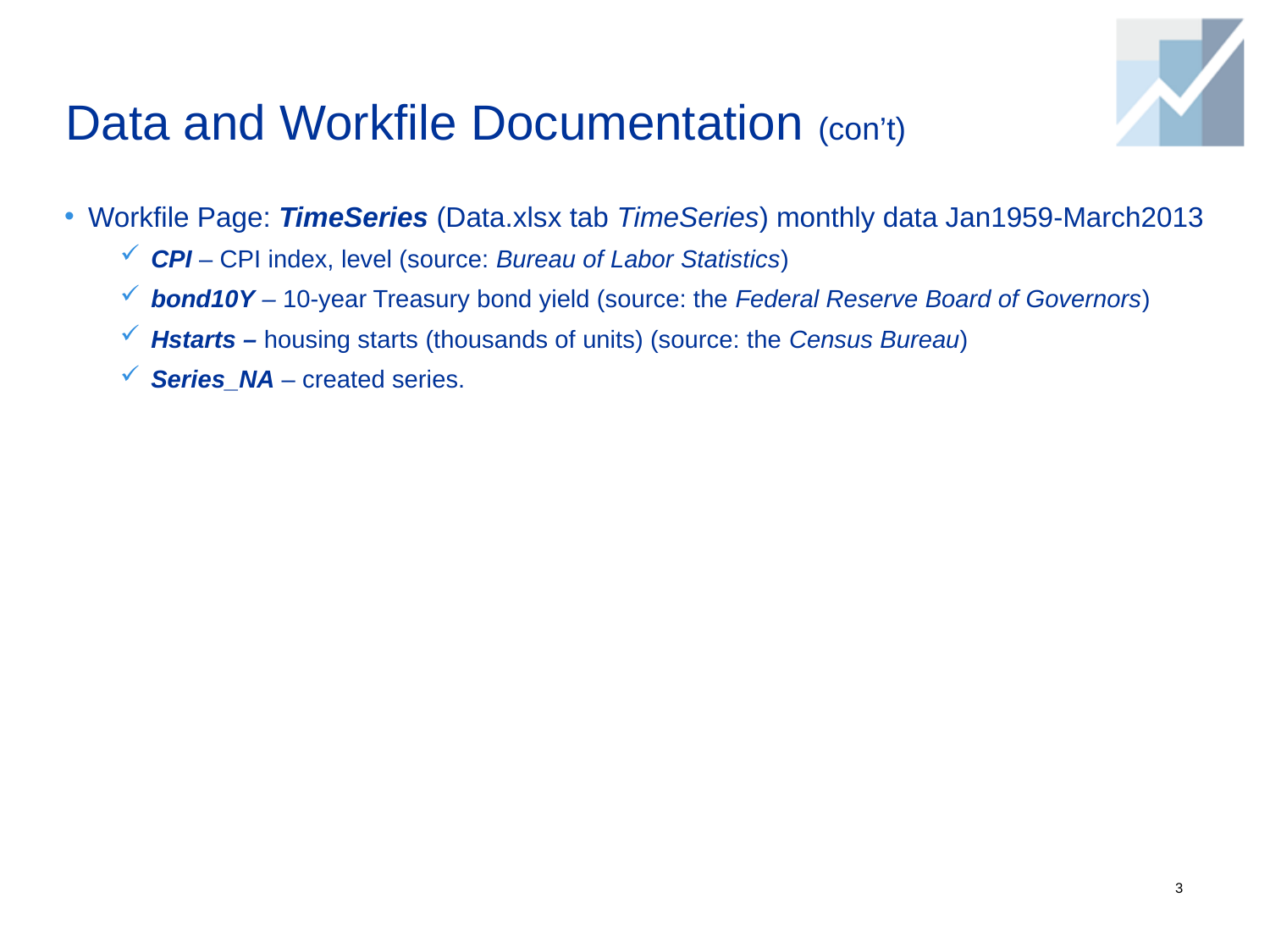

# Data and Workfile Documentation (con’t)
Workfile Page: TimeSeries (Data.xlsx tab TimeSeries) monthly data Jan1959-March2013
 CPI – CPI index, level (source: Bureau of Labor Statistics)
 bond10Y – 10-year Treasury bond yield (source: the Federal Reserve Board of Governors)
 Hstarts – housing starts (thousands of units) (source: the Census Bureau)
 Series_NA – created series.

3